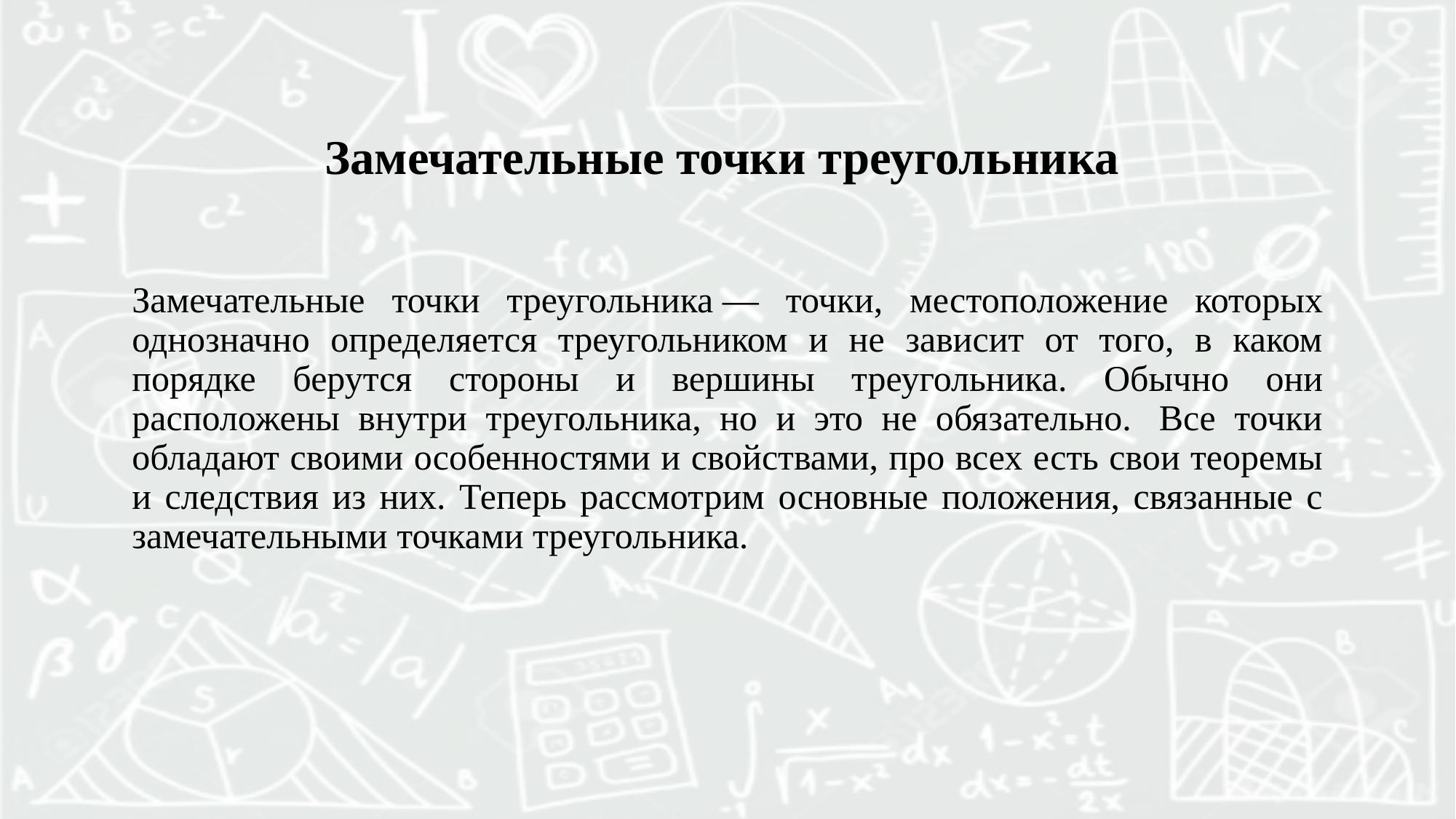

# Замечательные точки треугольника
Замечательные точки треугольника — точки, местоположение которых однозначно определяется треугольником и не зависит от того, в каком порядке берутся стороны и вершины треугольника. Обычно они расположены внутри треугольника, но и это не обязательно.  Все точки обладают своими особенностями и свойствами, про всех есть свои теоремы и следствия из них. Теперь рассмотрим основные положения, связанные с замечательными точками треугольника.